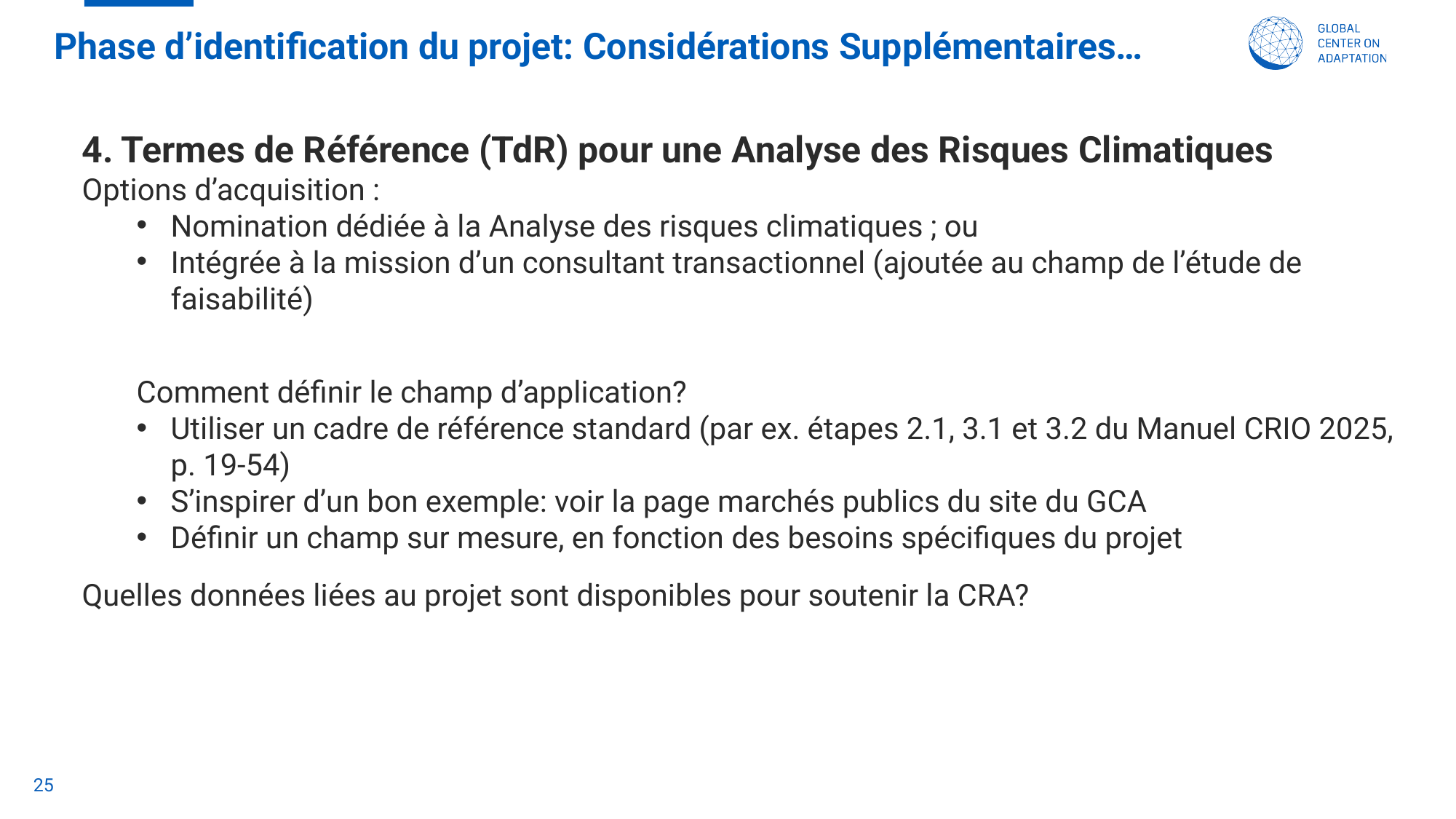

Phase d’identification du projet: Considérations Supplémentaires…
4. Termes de Référence (TdR) pour une Analyse des Risques Climatiques
Options d’acquisition :
Nomination dédiée à la Analyse des risques climatiques ; ou
Intégrée à la mission d’un consultant transactionnel (ajoutée au champ de l’étude de faisabilité)
Comment définir le champ d’application?
Utiliser un cadre de référence standard (par ex. étapes 2.1, 3.1 et 3.2 du Manuel CRIO 2025, p. 19-54)
S’inspirer d’un bon exemple: voir la page marchés publics du site du GCA
Définir un champ sur mesure, en fonction des besoins spécifiques du projet
Quelles données liées au projet sont disponibles pour soutenir la CRA?